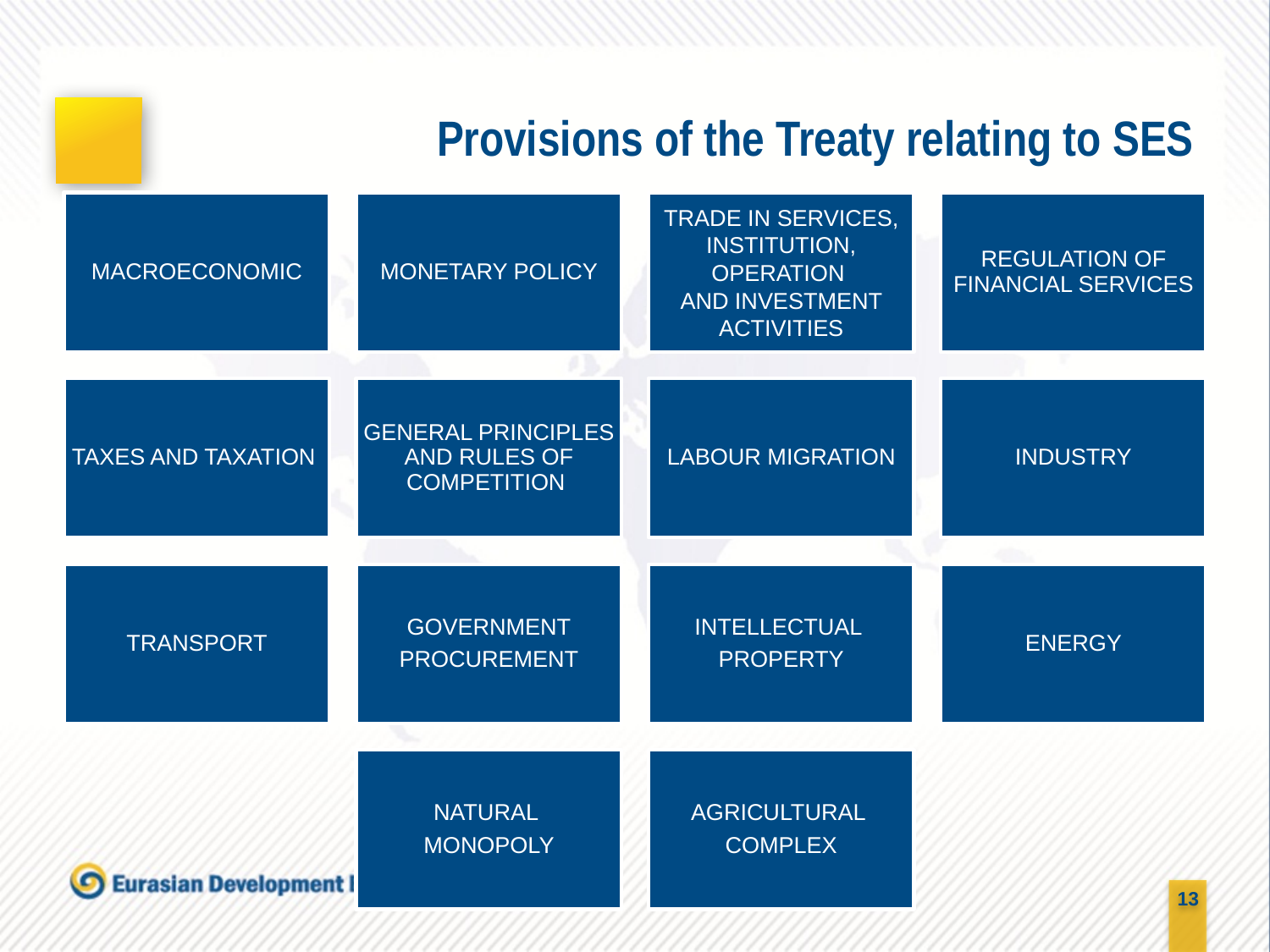

# Provisions of the Treaty relating to SES
MACROECONOMIC
MONETARY POLICY
TRADE IN SERVICES, INSTITUTION, OPERATION
AND INVESTMENT ACTIVITIES
REGULATION OF FINANCIAL SERVICES
TAXES AND TAXATION
GENERAL PRINCIPLES AND RULES OF COMPETITION
LABOUR MIGRATION
INDUSTRY
TRANSPORT
GOVERNMENT
PROCUREMENT
INTELLECTUAL
PROPERTY
ENERGY
NATURAL
MONOPOLY
AGRICULTURAL
COMPLEX